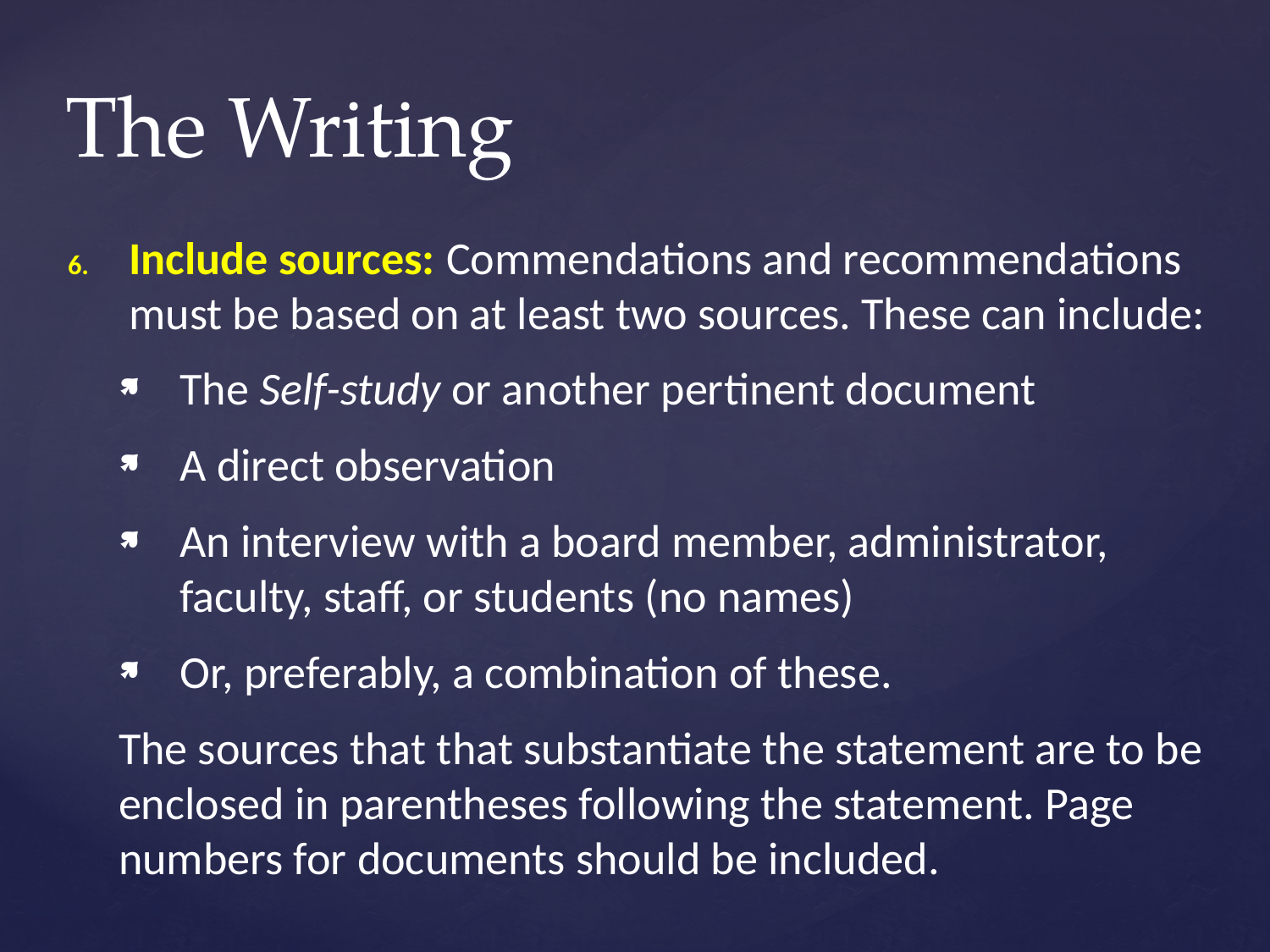

# The Writing
Include sources: Commendations and recommendations must be based on at least two sources. These can include:
The Self-study or another pertinent document
A direct observation
An interview with a board member, administrator, faculty, staff, or students (no names)
Or, preferably, a combination of these.
The sources that that substantiate the statement are to be enclosed in parentheses following the statement. Page numbers for documents should be included.